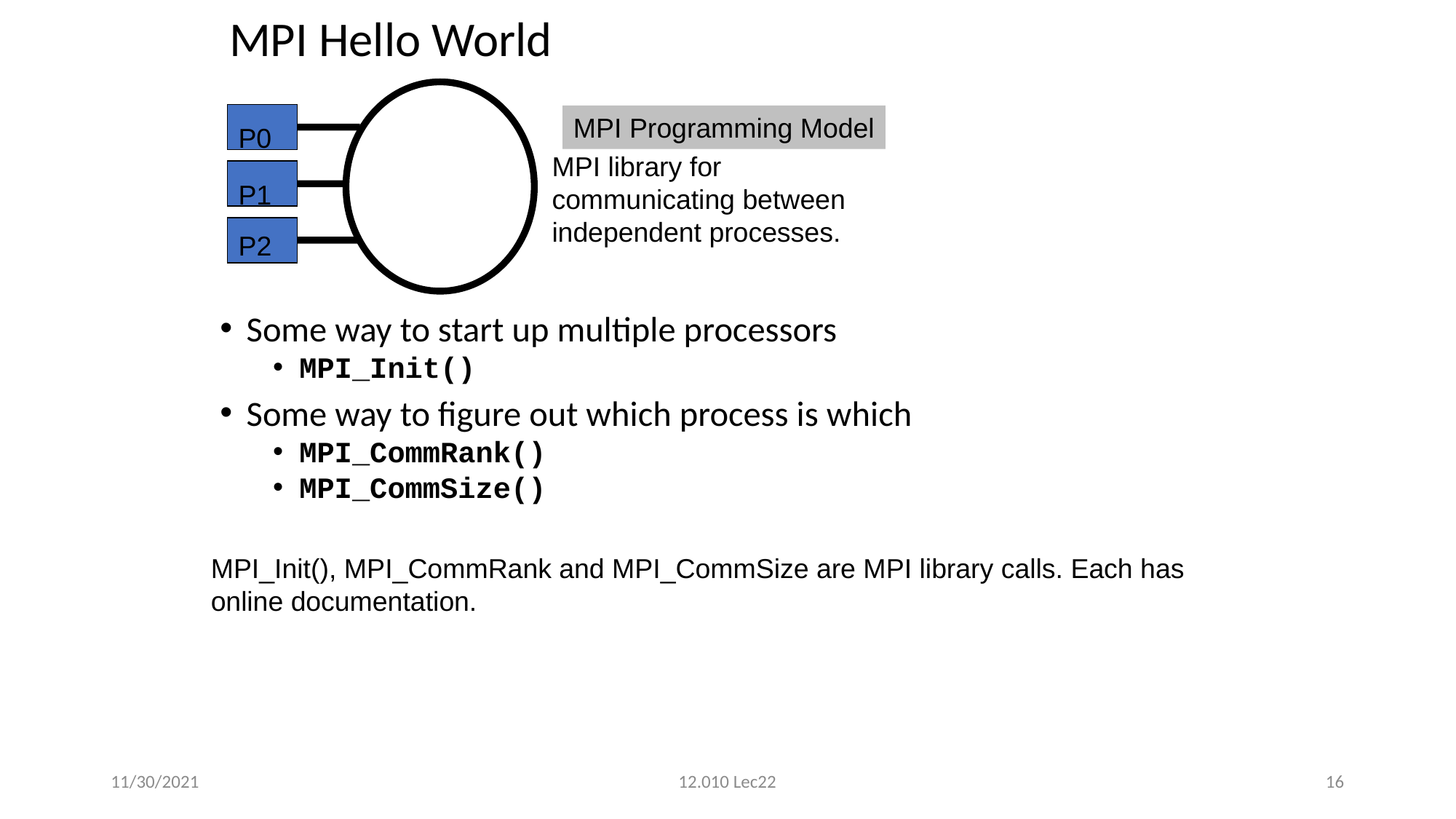

# MPI Hello World

MPI Programming Model
P0

MPI library for communicating between independent processes.

P1

P2

Some way to start up multiple processors
MPI_Init()
Some way to figure out which process is which
MPI_CommRank()
MPI_CommSize()
MPI_Init(), MPI_CommRank and MPI_CommSize are MPI library calls. Each has online documentation.
11/30/2021
12.010 Lec22
16